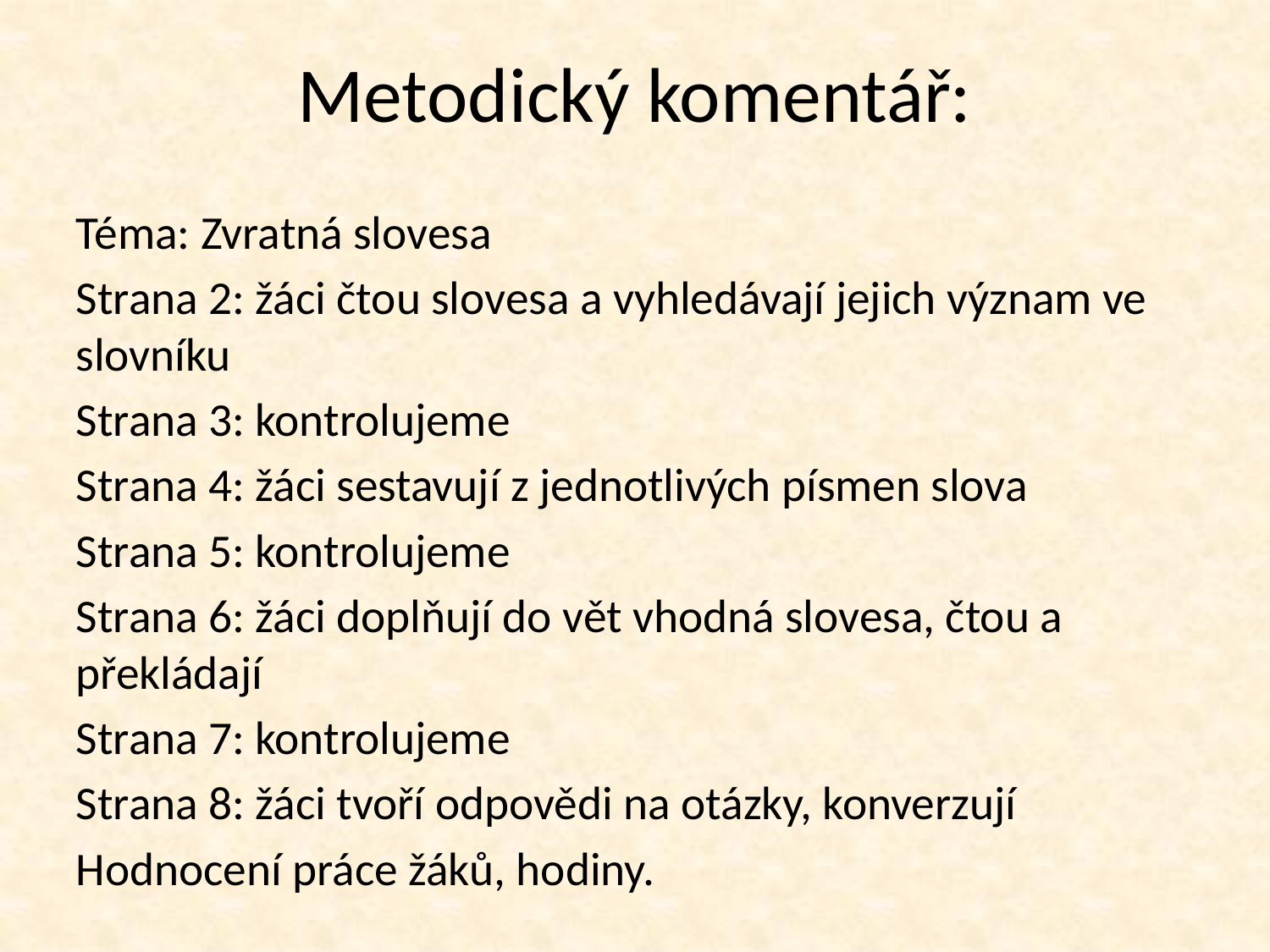

Metodický komentář:
Téma: Zvratná slovesa
Strana 2: žáci čtou slovesa a vyhledávají jejich význam ve slovníku
Strana 3: kontrolujeme
Strana 4: žáci sestavují z jednotlivých písmen slova
Strana 5: kontrolujeme
Strana 6: žáci doplňují do vět vhodná slovesa, čtou a překládají
Strana 7: kontrolujeme
Strana 8: žáci tvoří odpovědi na otázky, konverzují
Hodnocení práce žáků, hodiny.